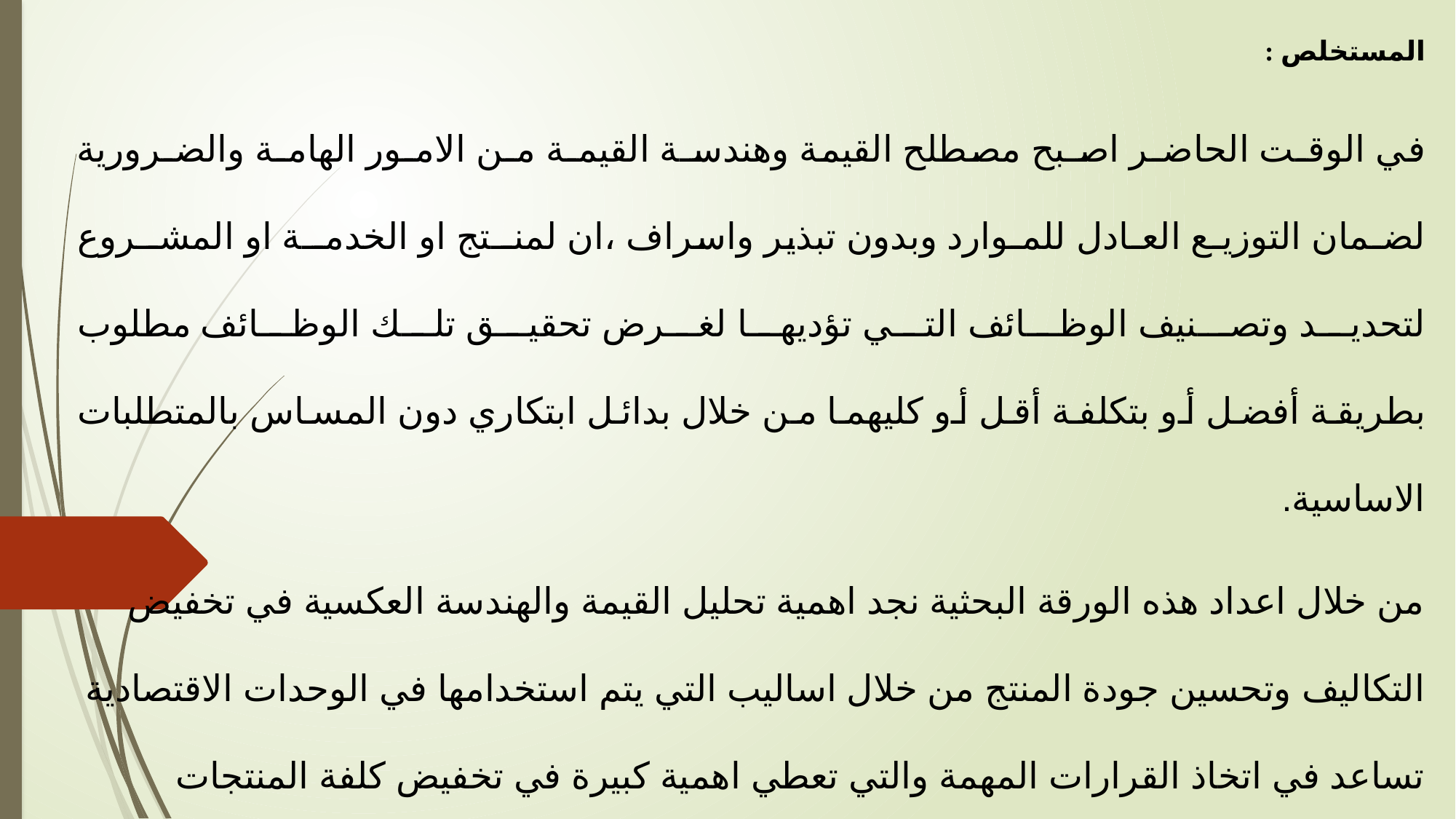

المستخلص :
في الوقـت الحاضـر اصـبح مصطلح القيمة وهندسـة القيمـة مـن الامـور الهامـة والضـرورية لضـمان التوزيـع العـادل للمـوارد وبدون تبذير واسراف ،ان لمنــتج او الخدمــة او المشــروع لتحديــد وتصــنيف الوظــائف التــي تؤديهــا لغــرض تحقيــق تلــك الوظــائف مطلوب بطريقة أفضل أو بتكلفة أقل أو كليهما من خلال بدائل ابتكاري دون المساس بالمتطلبات الاساسية.
من خلال اعداد هذه الورقة البحثية نجد اهمية تحليل القيمة والهندسة العكسية في تخفيض التكاليف وتحسين جودة المنتج من خلال اساليب التي يتم استخدامها في الوحدات الاقتصادية تساعد في اتخاذ القرارات المهمة والتي تعطي اهمية كبيرة في تخفيض كلفة المنتجات وتحسين جودتها التي تساهم في اكتساب الوحدات الاقتصادية القدرة على التنافس في السوق